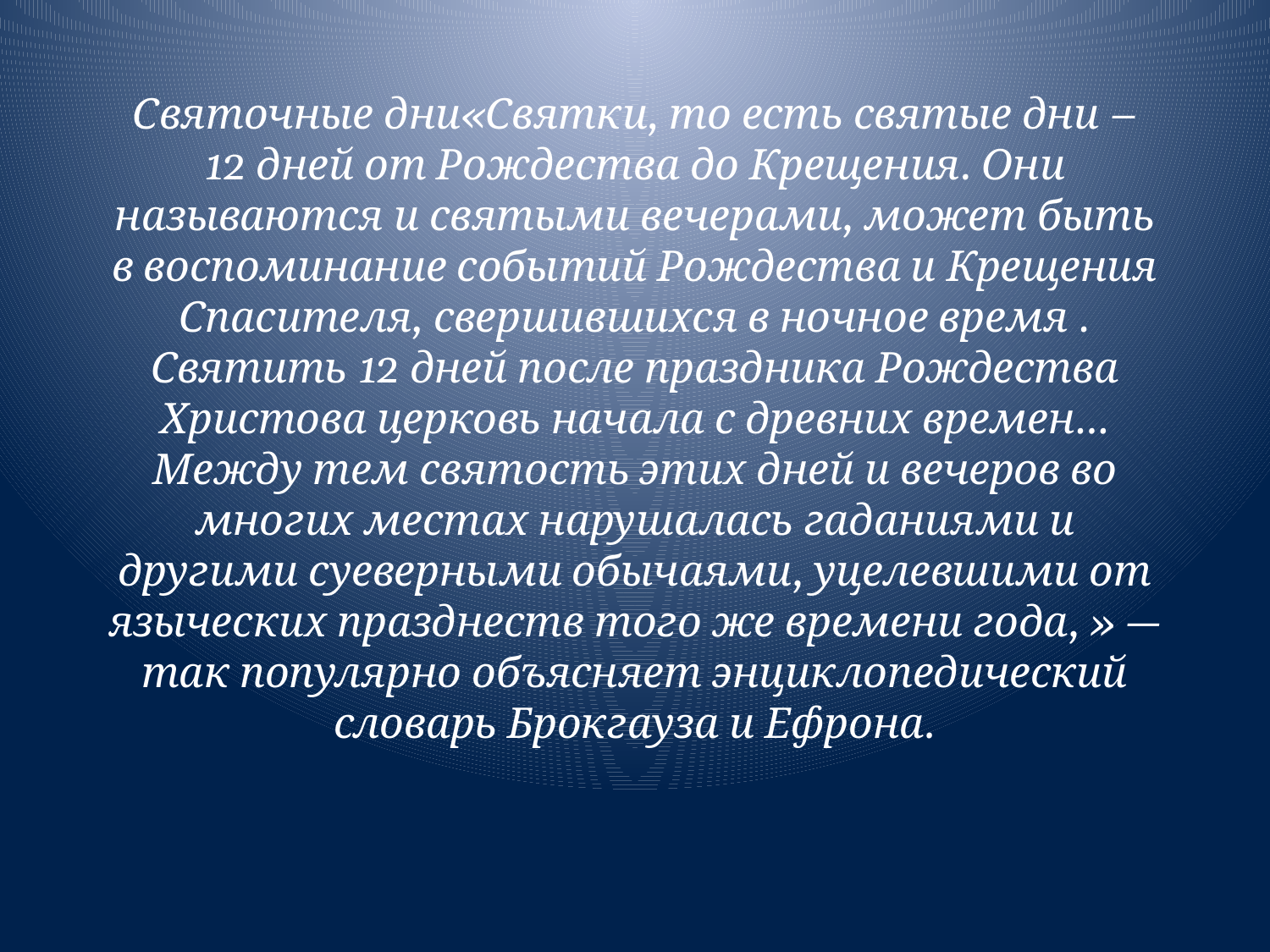

# Святочные дни«Святки, то есть святые дни – 12 дней от Рождества до Крещения. Они называются и святыми вечерами, может быть в воспоминание событий Рождества и Крещения Спасителя, свершившихся в ночное время . Святить 12 дней после праздника Рождества Христова церковь начала с древних времен…Между тем святость этих дней и вечеров во многих местах нарушалась гаданиями и другими суеверными обычаями, уцелевшими от языческих празднеств того же времени года, » — так популярно объясняет энциклопедический словарь Брокгауза и Ефрона.